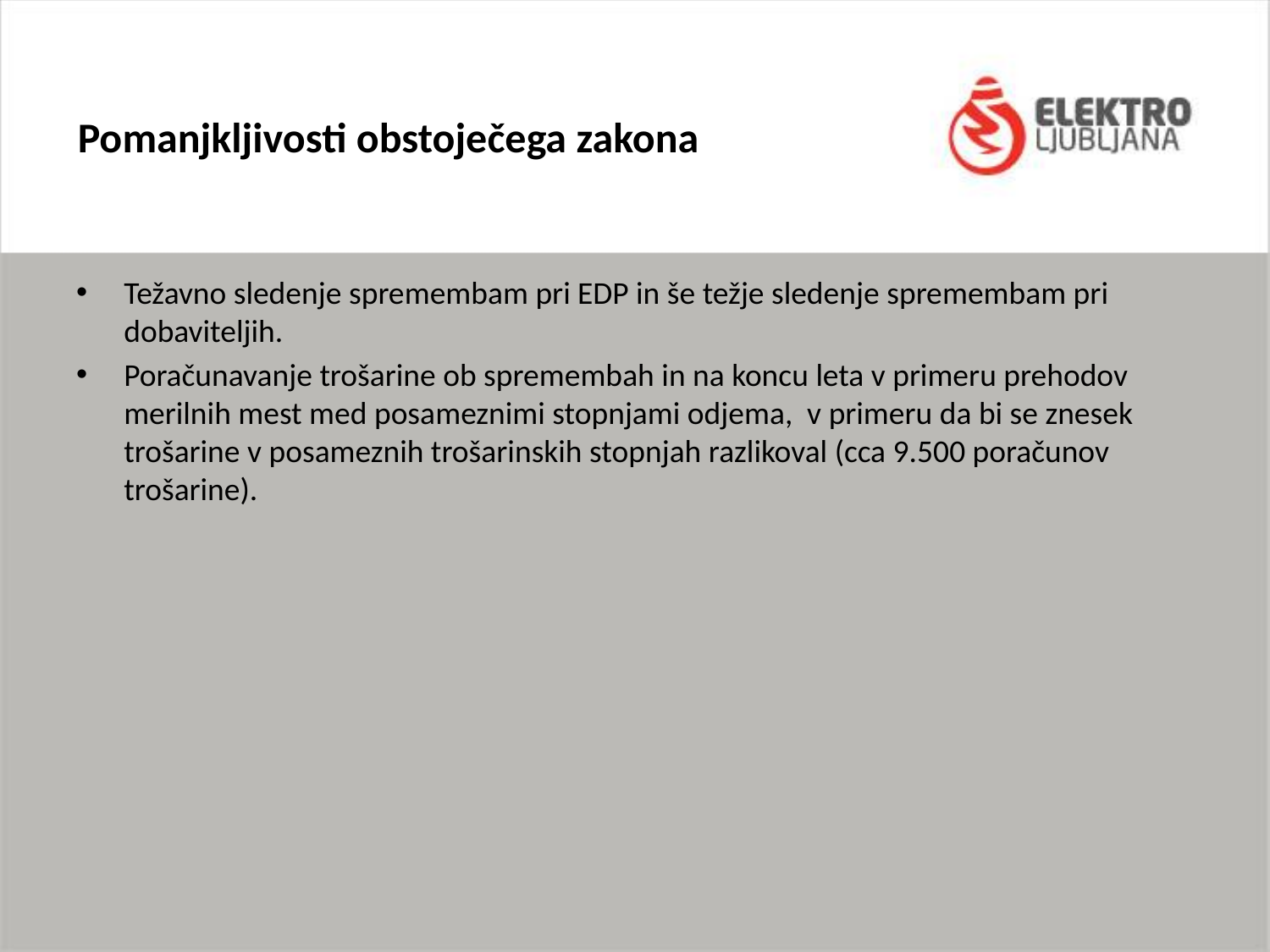

# Pomanjkljivosti obstoječega zakona
Težavno sledenje spremembam pri EDP in še težje sledenje spremembam pri dobaviteljih.
Poračunavanje trošarine ob spremembah in na koncu leta v primeru prehodov merilnih mest med posameznimi stopnjami odjema,  v primeru da bi se znesek trošarine v posameznih trošarinskih stopnjah razlikoval (cca 9.500 poračunov trošarine).